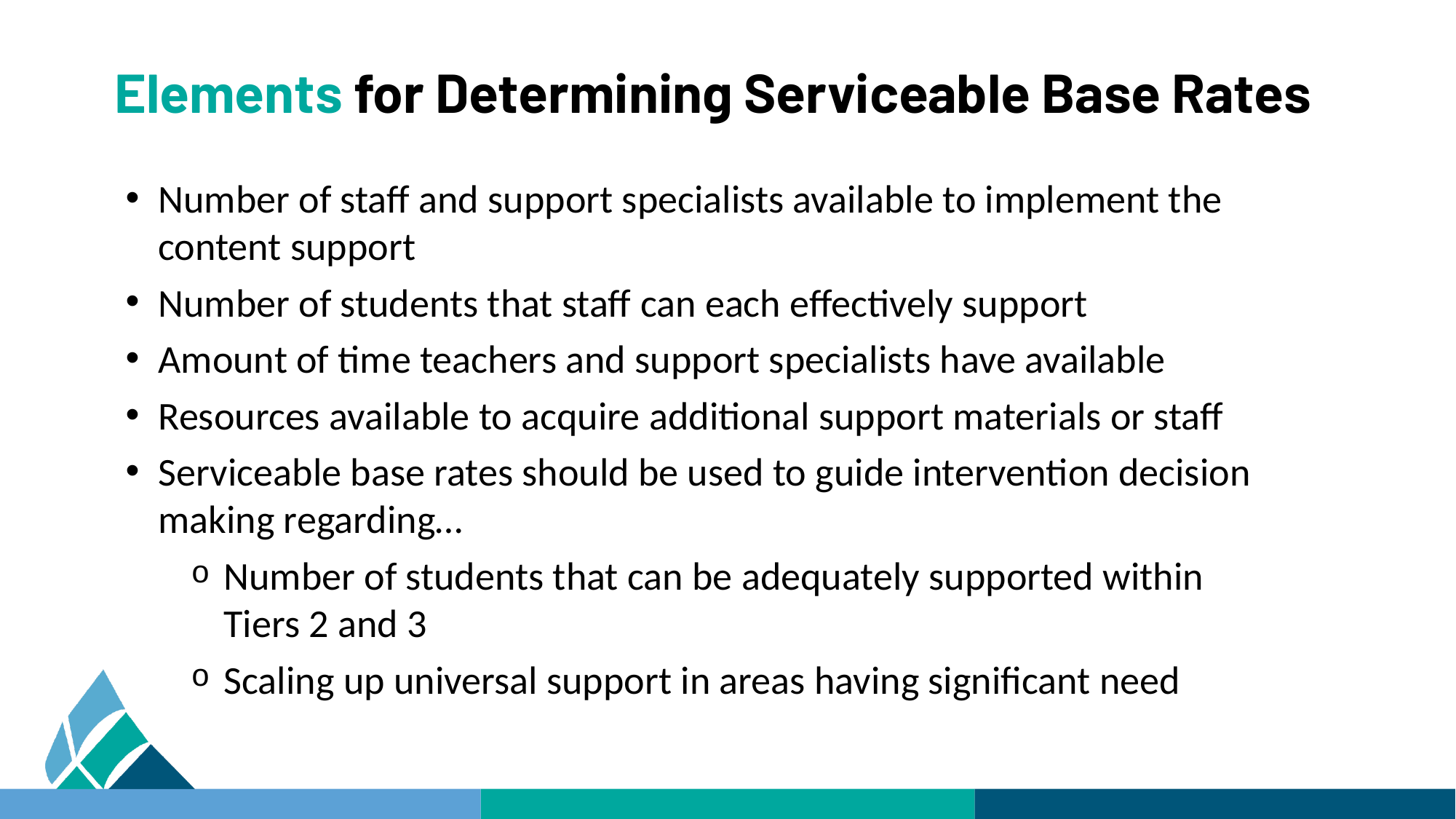

# Elements for Determining Serviceable Base Rates
Number of staff and support specialists available to implement the content support
Number of students that staff can each effectively support
Amount of time teachers and support specialists have available
Resources available to acquire additional support materials or staff
Serviceable base rates should be used to guide intervention decision making regarding…
Number of students that can be adequately supported within Tiers 2 and 3
Scaling up universal support in areas having significant need